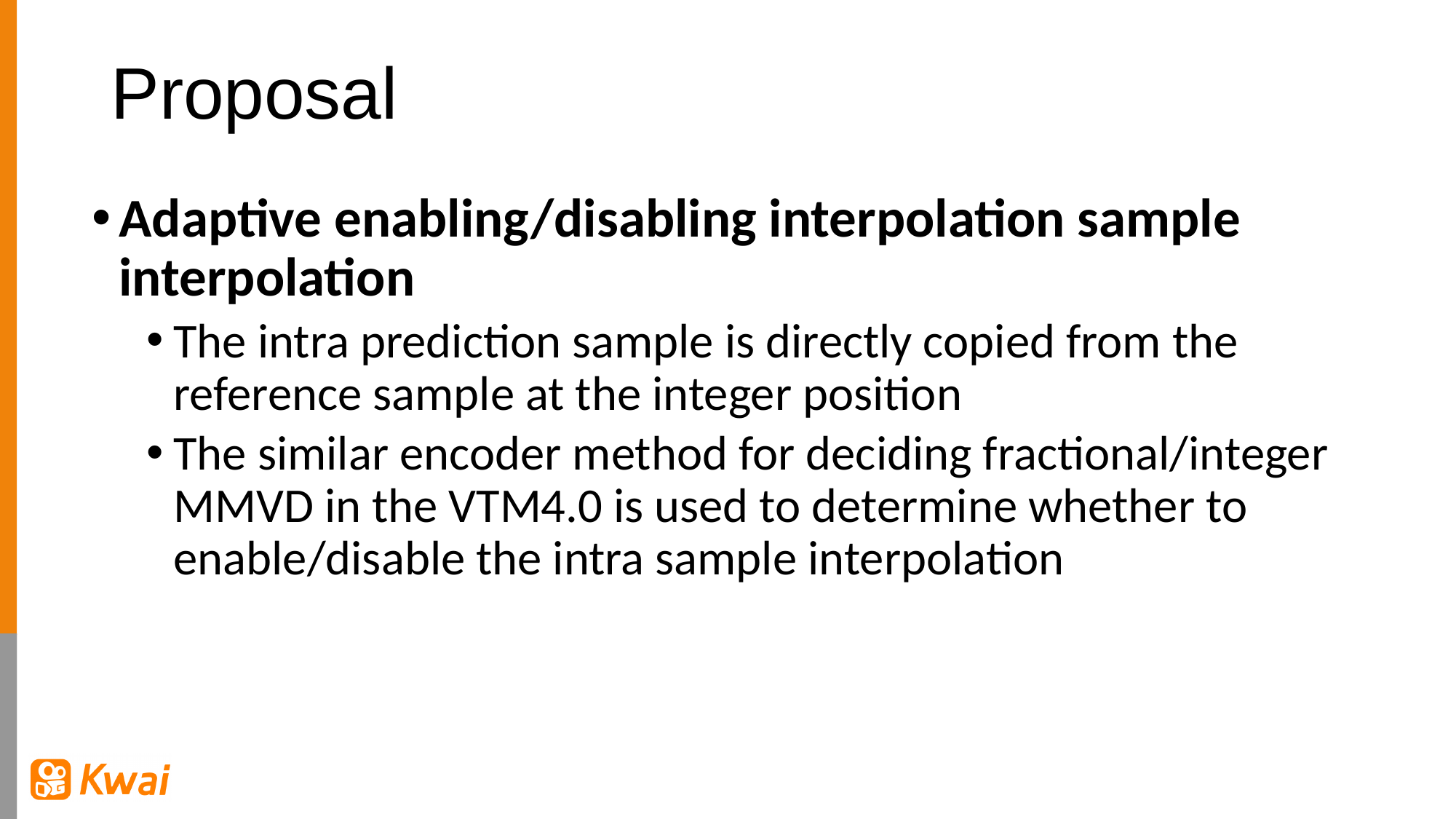

# Proposal
Adaptive enabling/disabling interpolation sample interpolation
The intra prediction sample is directly copied from the reference sample at the integer position
The similar encoder method for deciding fractional/integer MMVD in the VTM4.0 is used to determine whether to enable/disable the intra sample interpolation